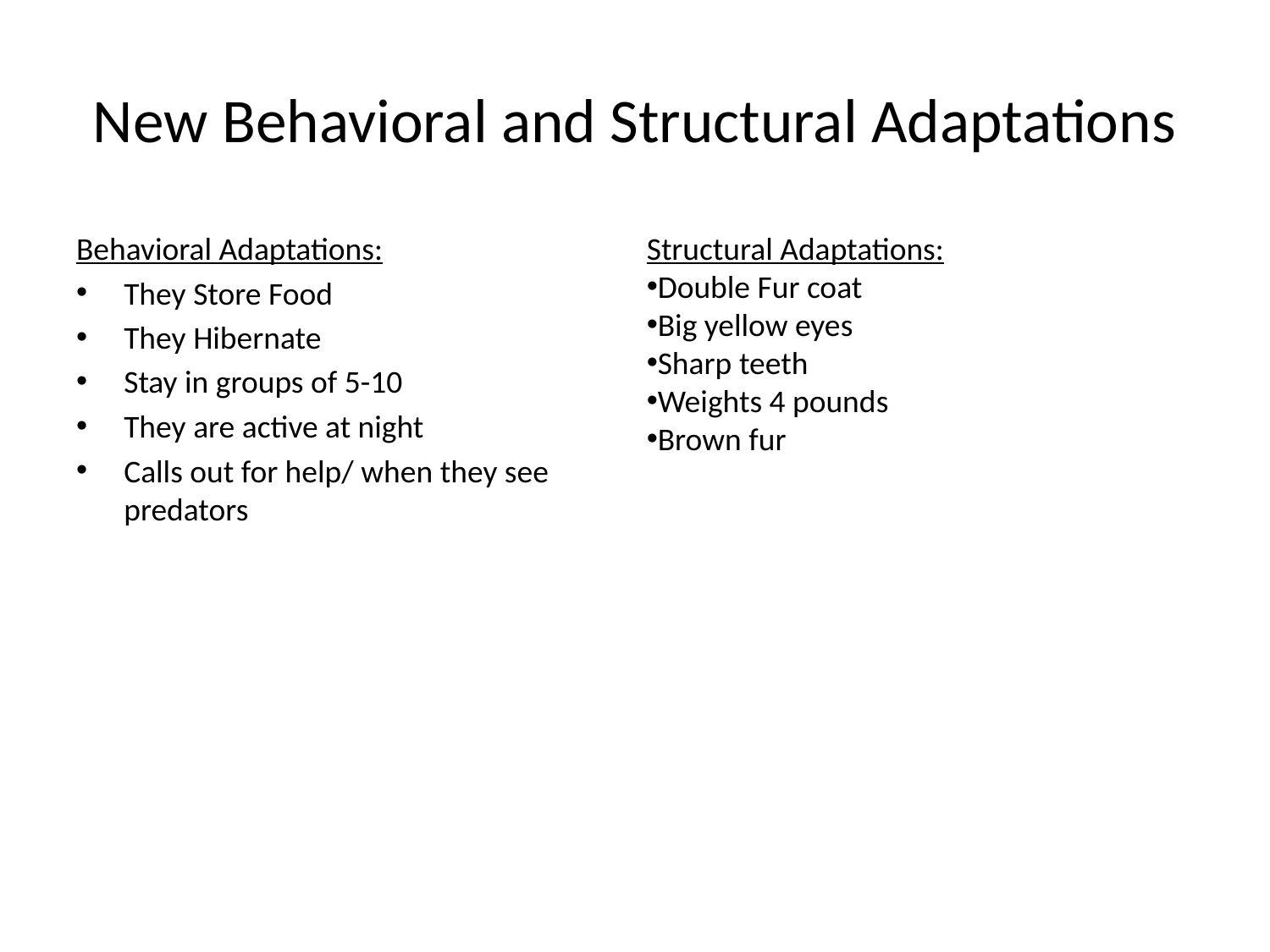

# New Behavioral and Structural Adaptations
Behavioral Adaptations:
They Store Food
They Hibernate
Stay in groups of 5-10
They are active at night
Calls out for help/ when they see predators

Structural Adaptations:
Double Fur coat
Big yellow eyes
Sharp teeth
Weights 4 pounds
Brown fur